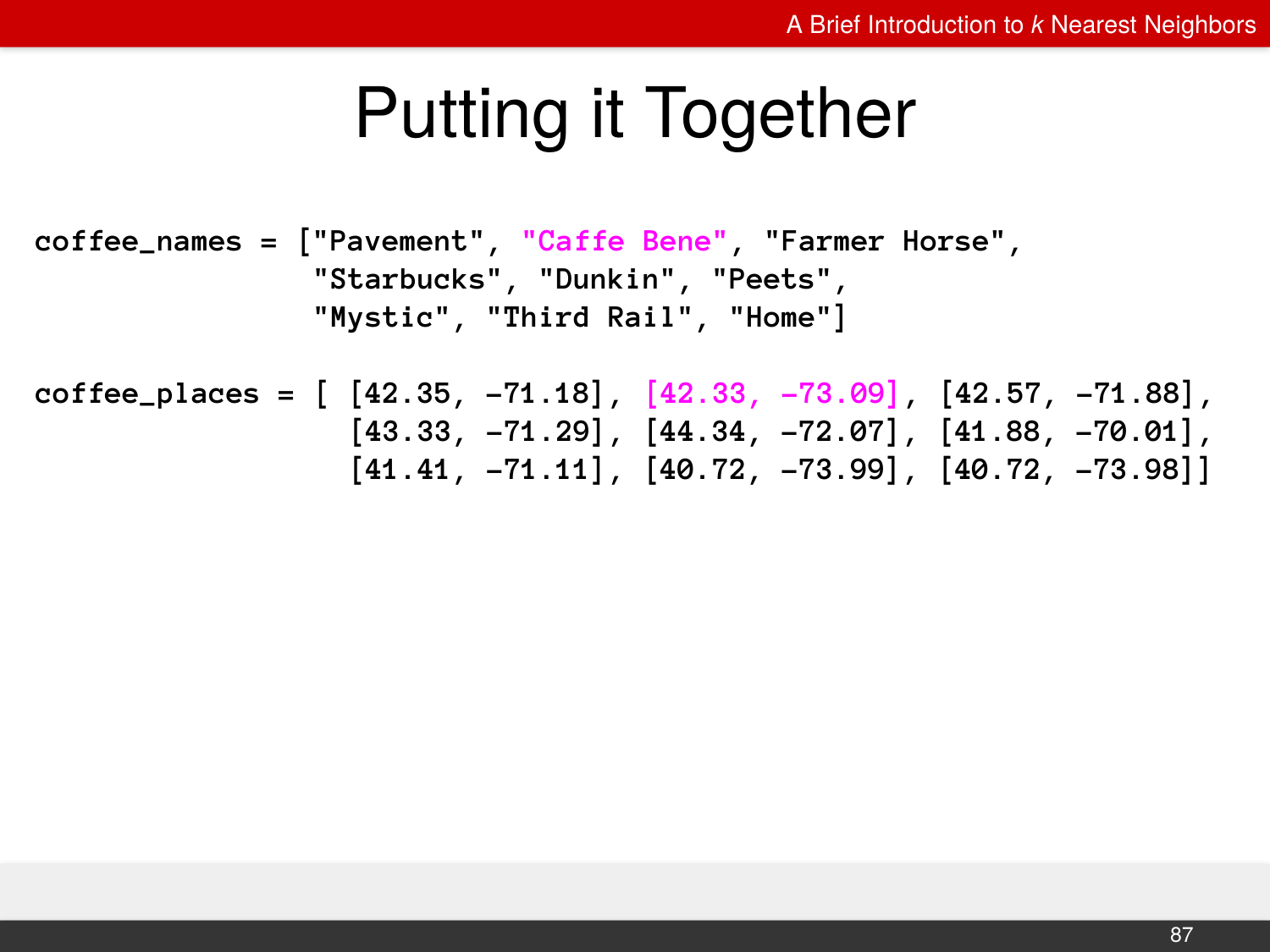

# Putting it Together
coffee_names = ["Pavement", "Caffe Bene", "Farmer Horse",
                "Starbucks", "Dunkin", "Peets",
                "Mystic", "Third Rail", "Home"]

coffee_places = [ [42.35, -71.18], [42.33, -73.09], [42.57, -71.88],
                  [43.33, -71.29], [44.34, -72.07], [41.88, -70.01],
                  [41.41, -71.11], [40.72, -73.99], [40.72, -73.98]]

87